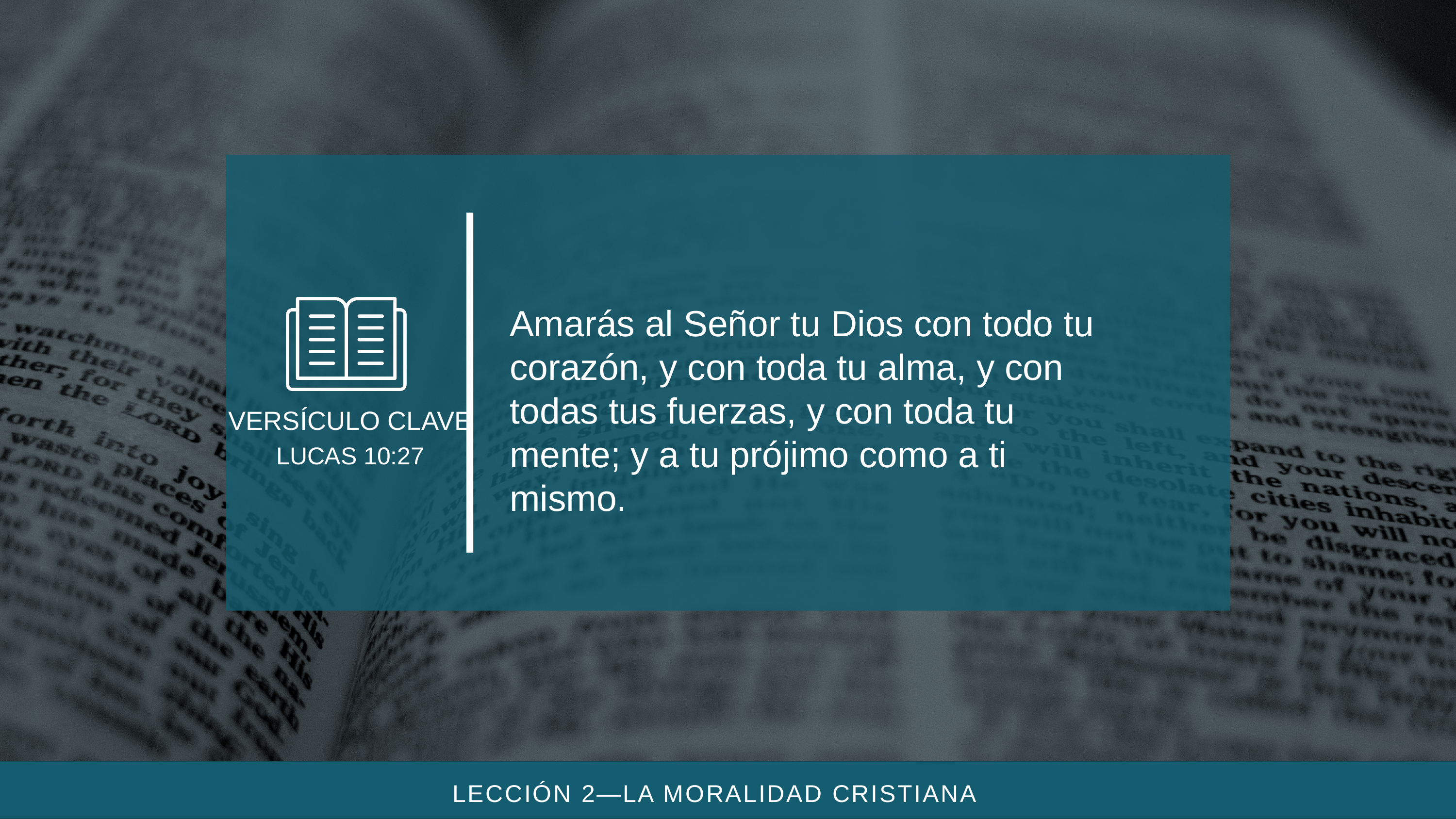

Amarás al Señor tu Dios con todo tu corazón, y con toda tu alma, y con todas tus fuerzas, y con toda tu mente; y a tu prójimo como a ti mismo.